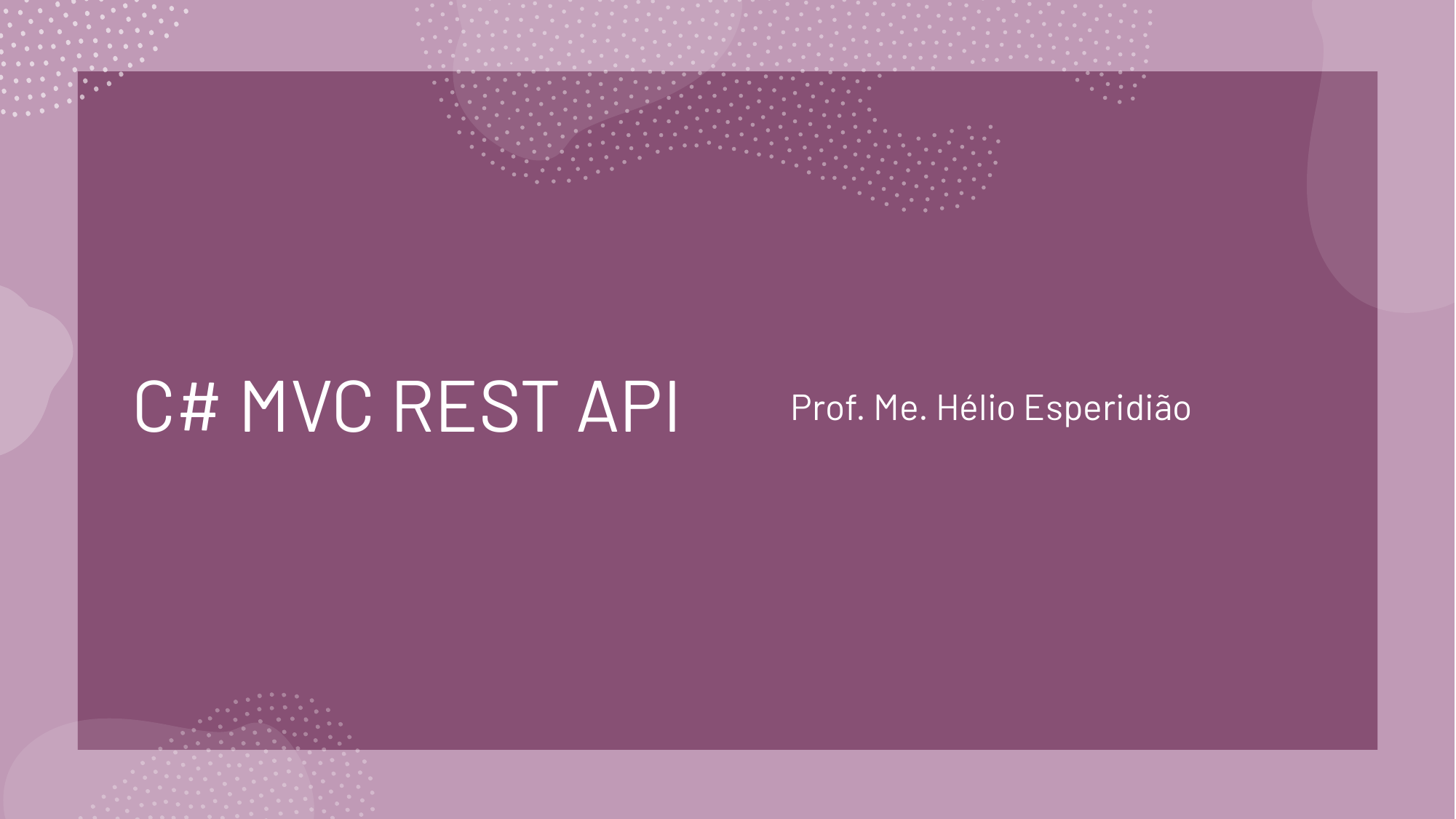

# C# MVC REST API
Prof. Me. Hélio Esperidião